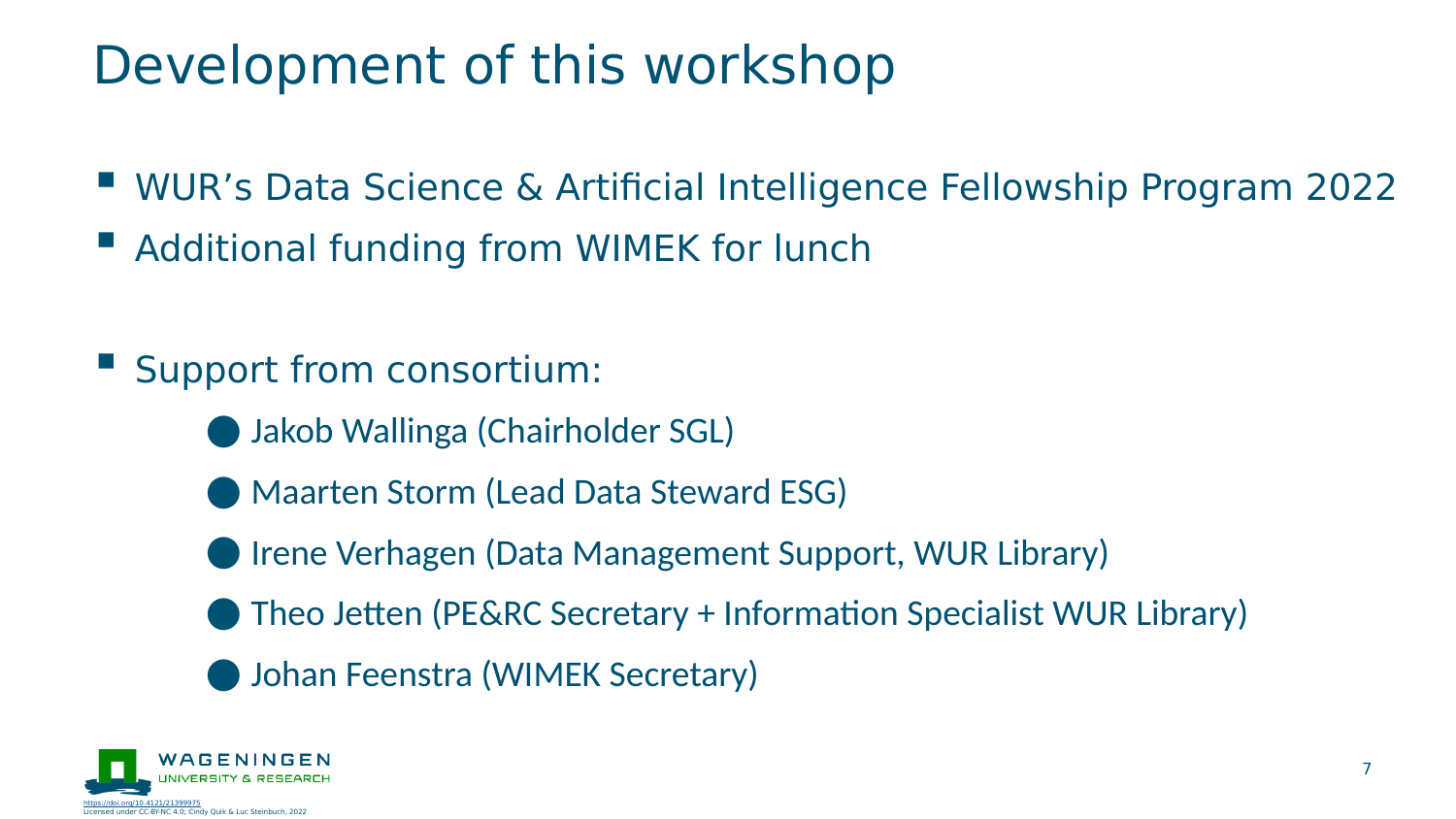

# Development of this workshop
WUR’s Data Science & Artificial Intelligence Fellowship Program 2022
Additional funding from WIMEK for lunch

Support from consortium:
Jakob Wallinga (Chairholder SGL)
Maarten Storm (Lead Data Steward ESG)
Irene Verhagen (Data Management Support, WUR Library)
Theo Jetten (PE&RC Secretary + Information Specialist WUR Library)
Johan Feenstra (WIMEK Secretary)

7